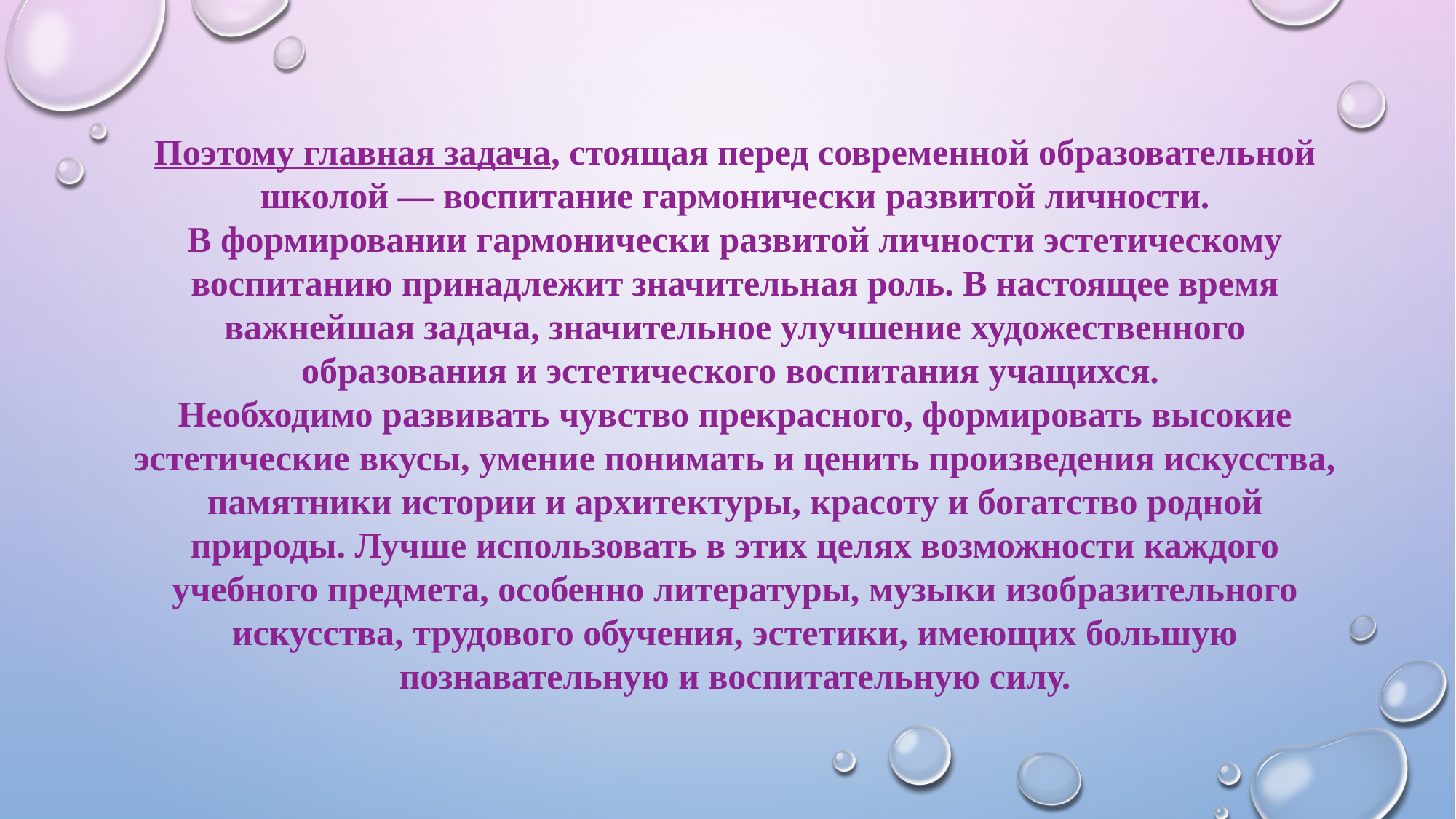

Поэтому главная задача, стоящая перед современной образовательной школой — воспитание гармонически развитой личности. В формировании гармонически развитой личности эстетическому воспитанию принадлежит значительная роль. В настоящее время важнейшая задача, значительное улучшение художественного образования и эстетического воспитания учащихся.
Необходимо развивать чувство прекрасного, формировать высокие эстетические вкусы, умение понимать и ценить произведения искусства, памятники истории и архитектуры, красоту и богатство родной природы. Лучше использовать в этих целях возможности каждого учебного предмета, особенно литературы, музыки изобразительного искусства, трудового обучения, эстетики, имеющих большую познавательную и воспитательную силу.